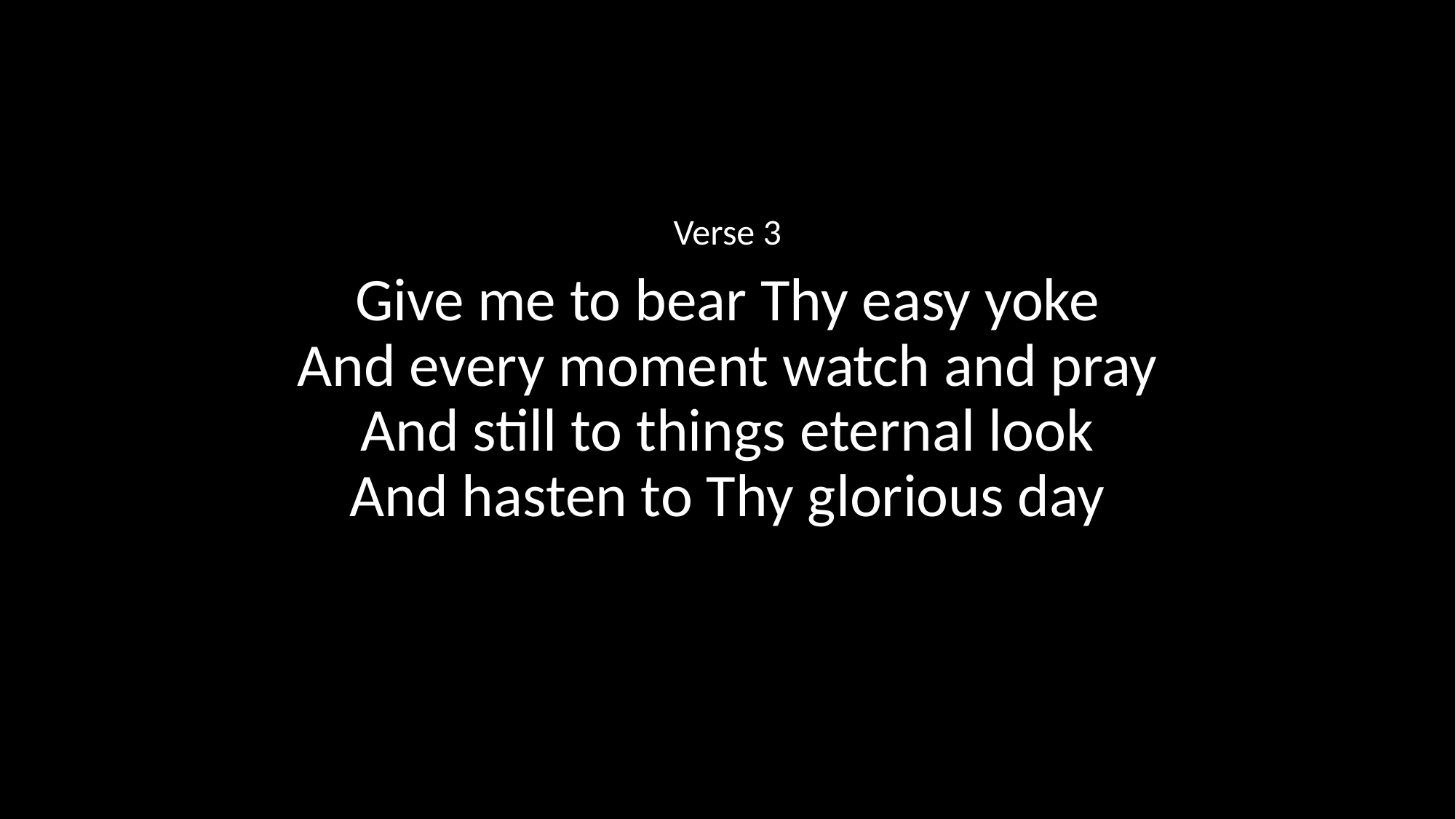

Verse 3
Give me to bear Thy easy yoke
And every moment watch and pray
And still to things eternal look
And hasten to Thy glorious day